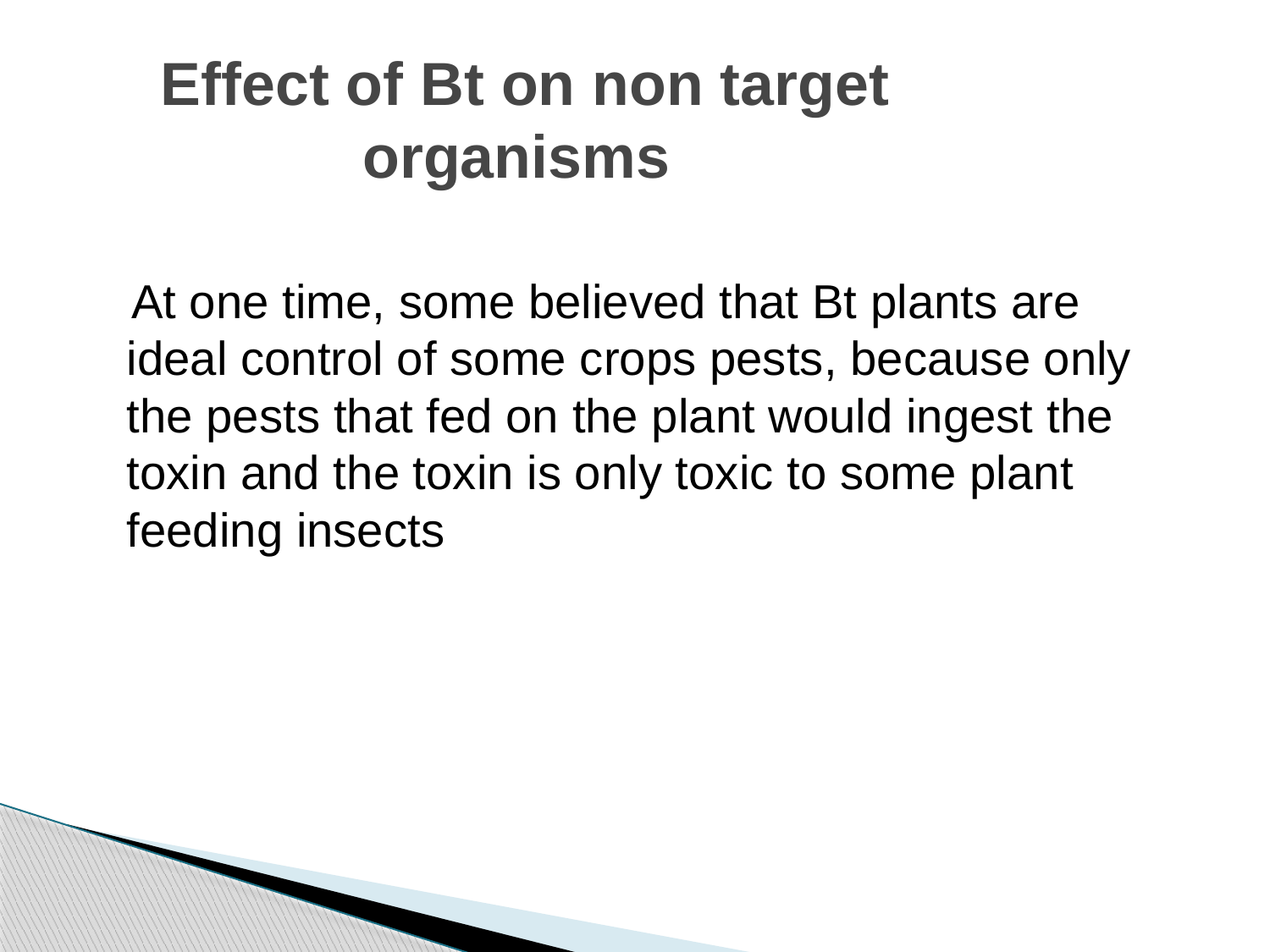

# Effect of Bt on non target organisms
   At one time, some believed that Bt plants are ideal control of some crops pests, because only the pests that fed on the plant would ingest the toxin and the toxin is only toxic to some plant feeding insects